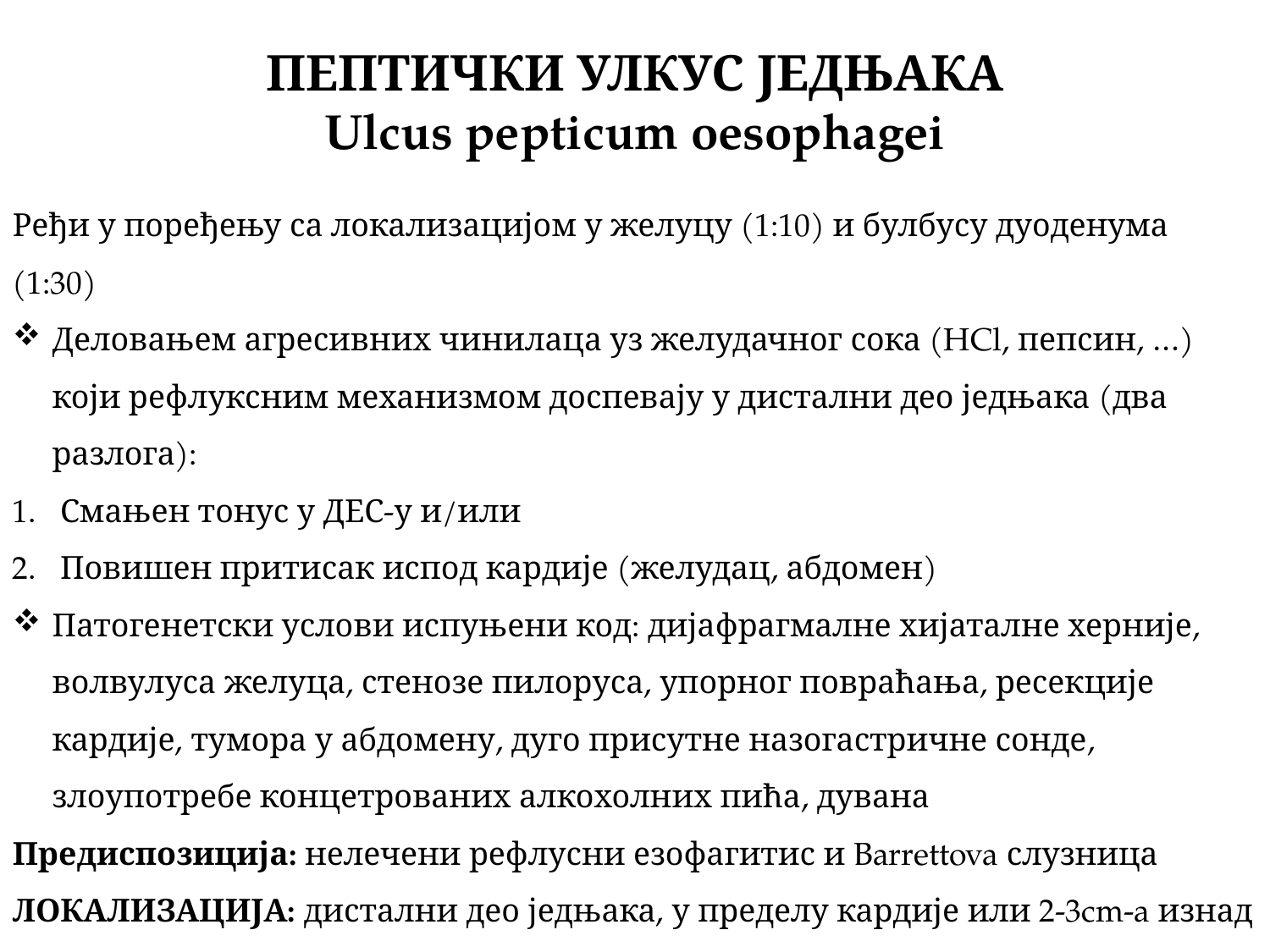

# ПЕПТИЧКИ УЛКУС ЈЕДЊАКА Ulcus pepticum oesophagei
Ређи у поређењу са локализацијом у желуцу (1:10) и булбусу дуоденума (1:30)
Деловањем агресивних чинилаца уз желудачног сока (HCl, пепсин, …) који рефлуксним механизмом доспевају у дистални део једњака (два разлога):
Смањен тонус у ДЕС-у и/или
Повишен притисак испод кардије (желудац, абдомен)
Патогенетски услови испуњени код: дијафрагмалне хијаталне херније, волвулуса желуца, стенозе пилоруса, упорног повраћања, ресекције кардије, тумора у абдомену, дуго присутне назогастричне сонде, злоупотребе концетрованих алкохолних пића, дувана
Предиспозиција: нелечени рефлусни езофагитис и Barrettova слузница
ЛОКАЛИЗАЦИЈА: дистални део једњака, у пределу кардије или 2-3cm-a изнад ње,
солитарни, захвата мукозу и субмукозу (ређе мишићни слој)